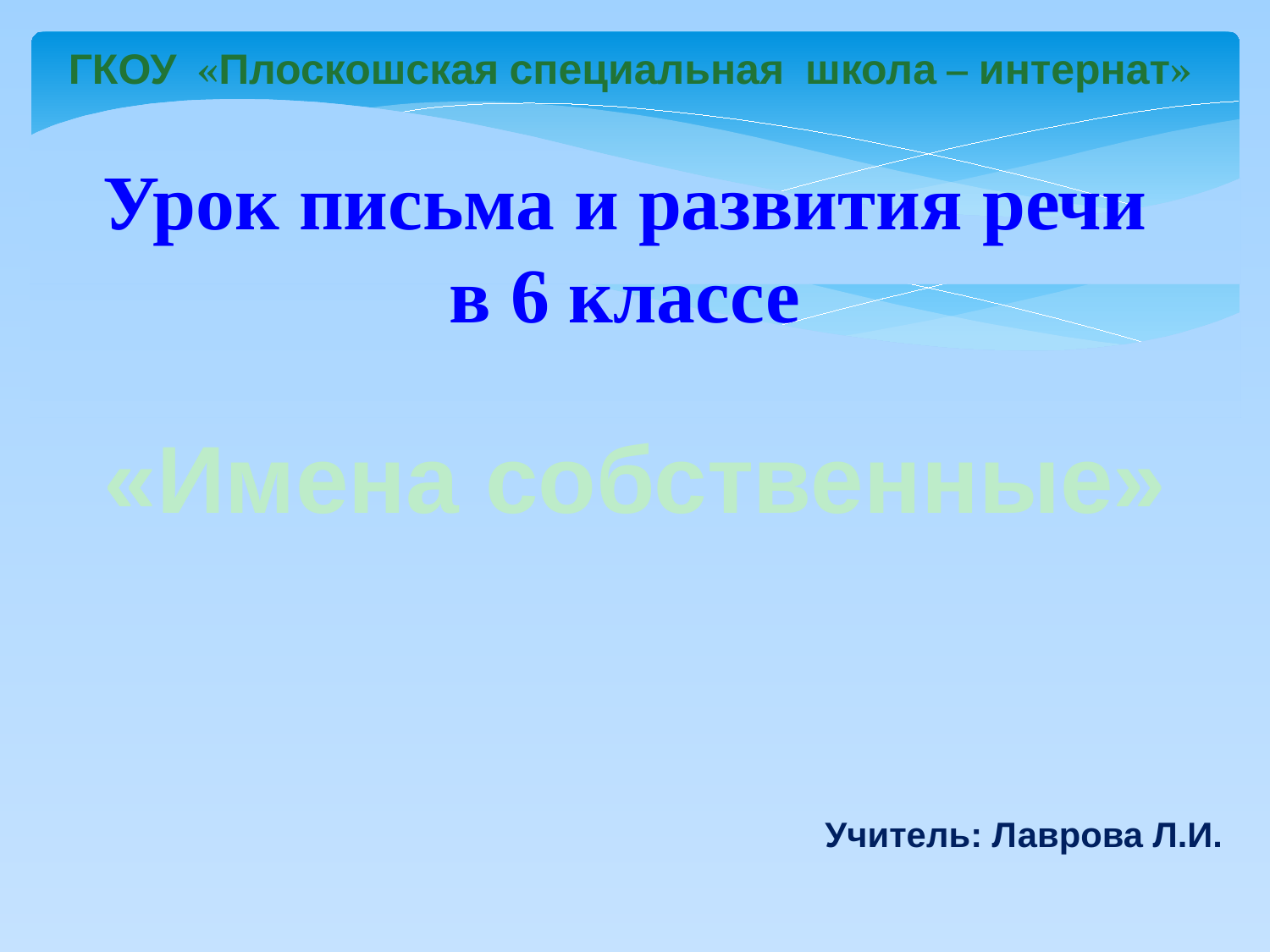

ГКОУ  «Плоскошская специальная  школа – интернат»
Урок письма и развития речи
 в 6 классе
«Имена собственные»
Учитель: Лаврова Л.И.